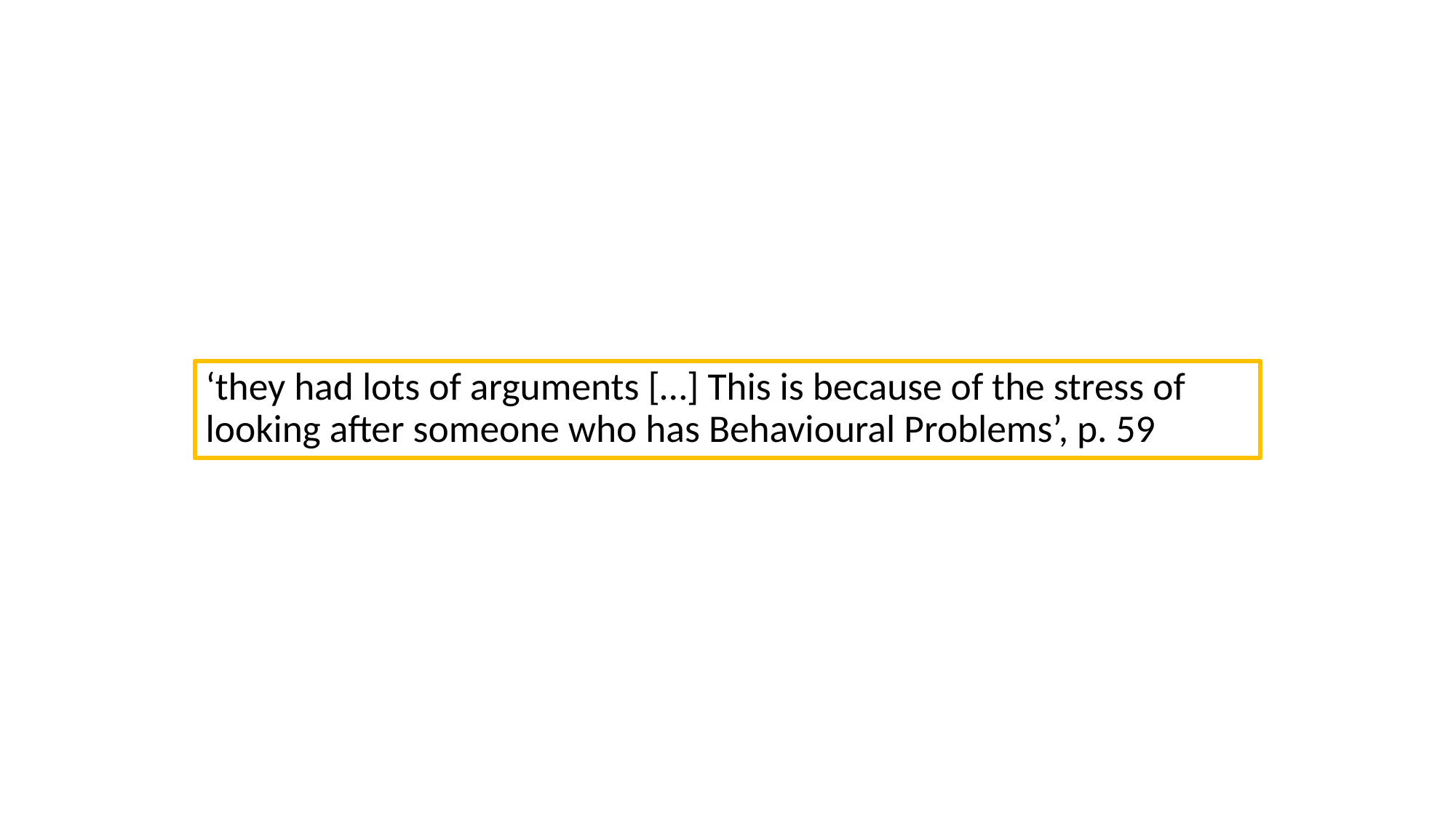

#
‘they had lots of arguments […] This is because of the stress of looking after someone who has Behavioural Problems’, p. 59